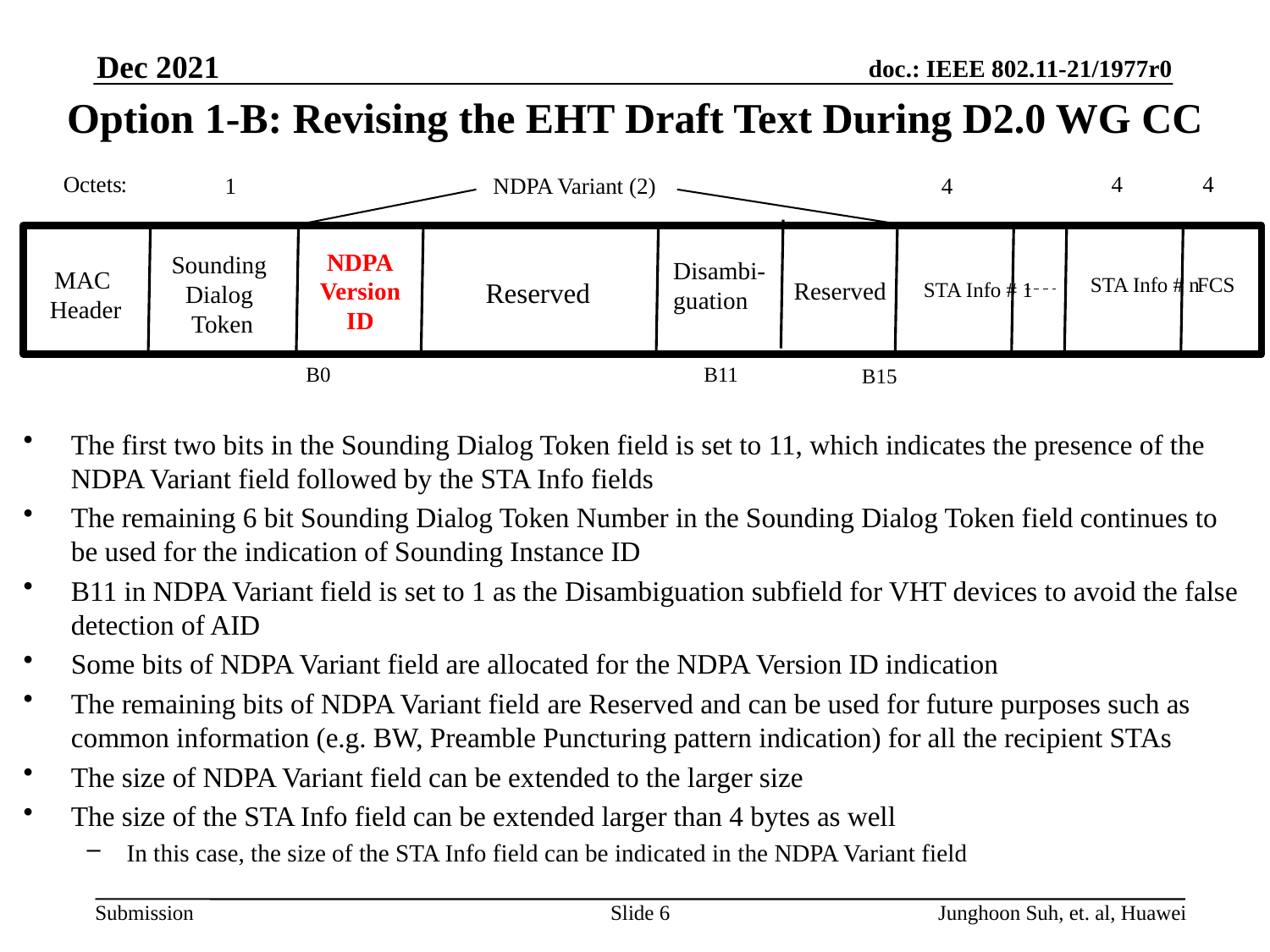

Dec 2021
# Option 1-B: Revising the EHT Draft Text During D2.0 WG CC
Octets
:
  4              4
         1                                             NDPA Variant (2)                                                  4

NDPA
Version
ID
Sounding
Dialog
Token
Disambi-
guation
MAC
Header
STA Info # n
FCS
Reserved
Reserved
STA Info # 1
B0
B11
B15
The first two bits in the Sounding Dialog Token field is set to 11, which indicates the presence of the NDPA Variant field followed by the STA Info fields
The remaining 6 bit Sounding Dialog Token Number in the Sounding Dialog Token field continues to be used for the indication of Sounding Instance ID
B11 in NDPA Variant field is set to 1 as the Disambiguation subfield for VHT devices to avoid the false detection of AID
Some bits of NDPA Variant field are allocated for the NDPA Version ID indication
The remaining bits of NDPA Variant field are Reserved and can be used for future purposes such as common information (e.g. BW, Preamble Puncturing pattern indication) for all the recipient STAs
The size of NDPA Variant field can be extended to the larger size
The size of the STA Info field can be extended larger than 4 bytes as well
In this case, the size of the STA Info field can be indicated in the NDPA Variant field

Slide 6
Junghoon Suh, et. al, Huawei